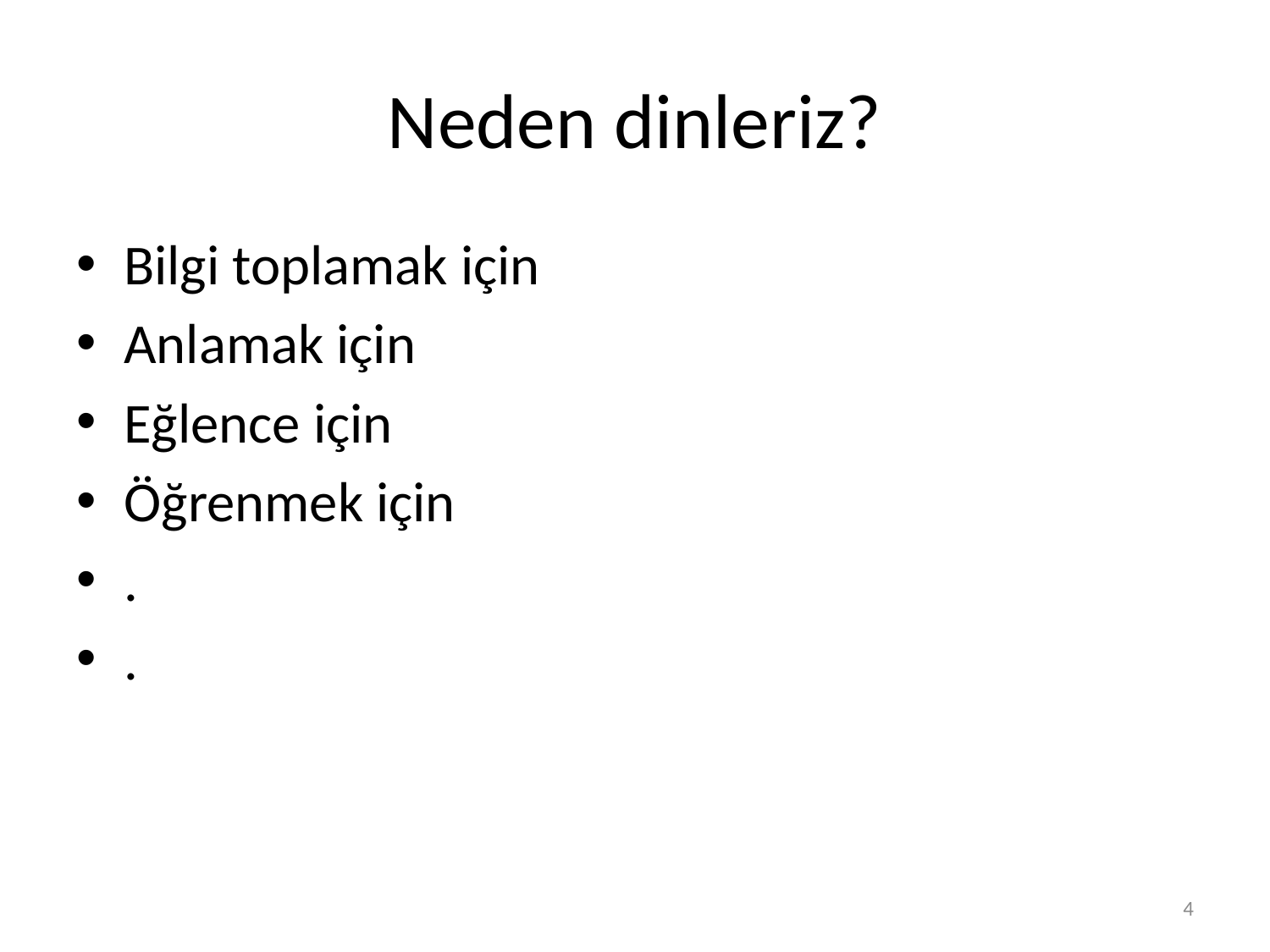

# Neden dinleriz?
Bilgi toplamak için
Anlamak için
Eğlence için
Öğrenmek için
.
.
4